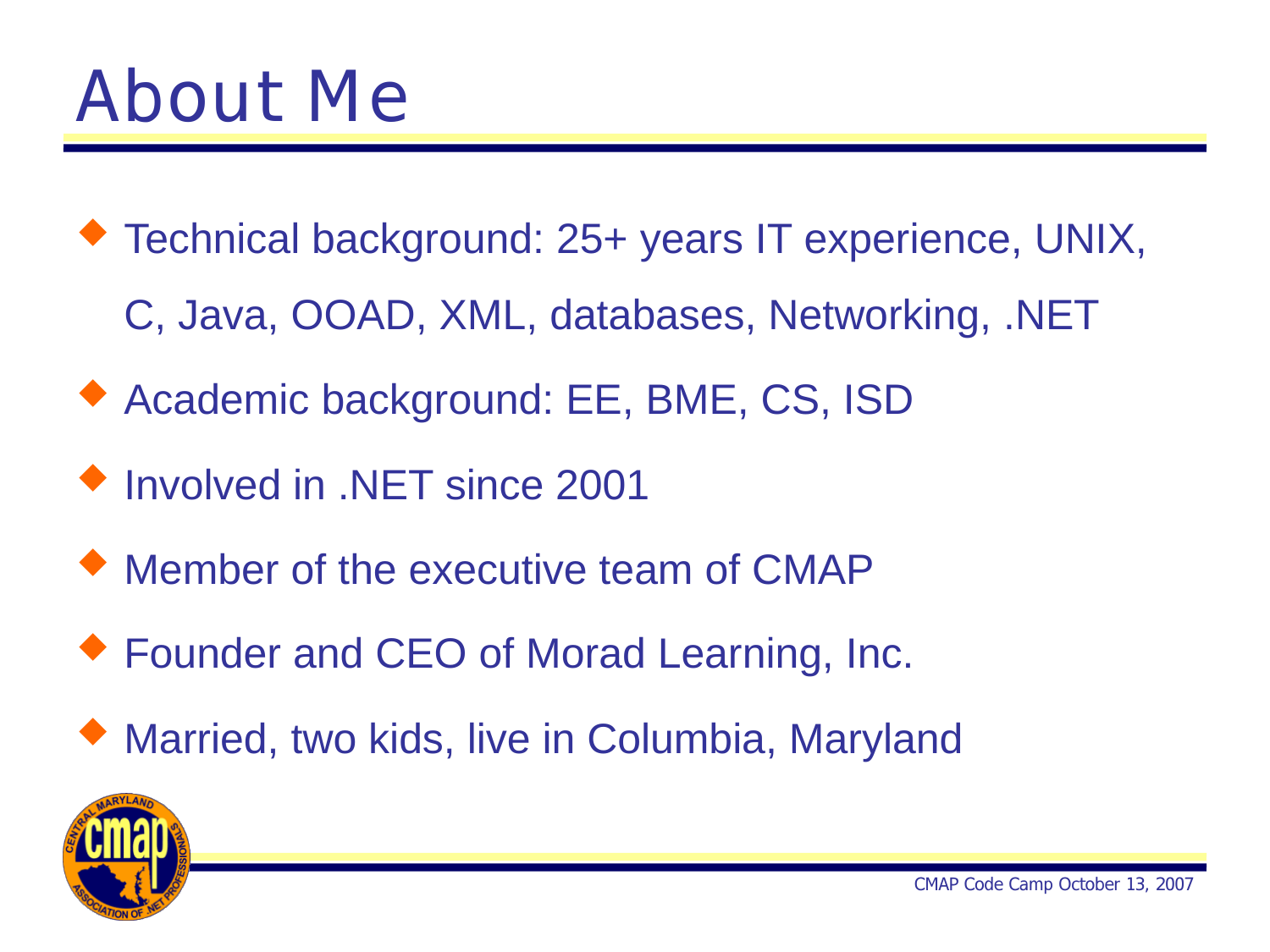

# About Me
Technical background: 25+ years IT experience, UNIX, C, Java, OOAD, XML, databases, Networking, .NET
Academic background: EE, BME, CS, ISD
Involved in .NET since 2001
Member of the executive team of CMAP
Founder and CEO of Morad Learning, Inc.
Married, two kids, live in Columbia, Maryland
CMAP Code Camp October 13, 2007